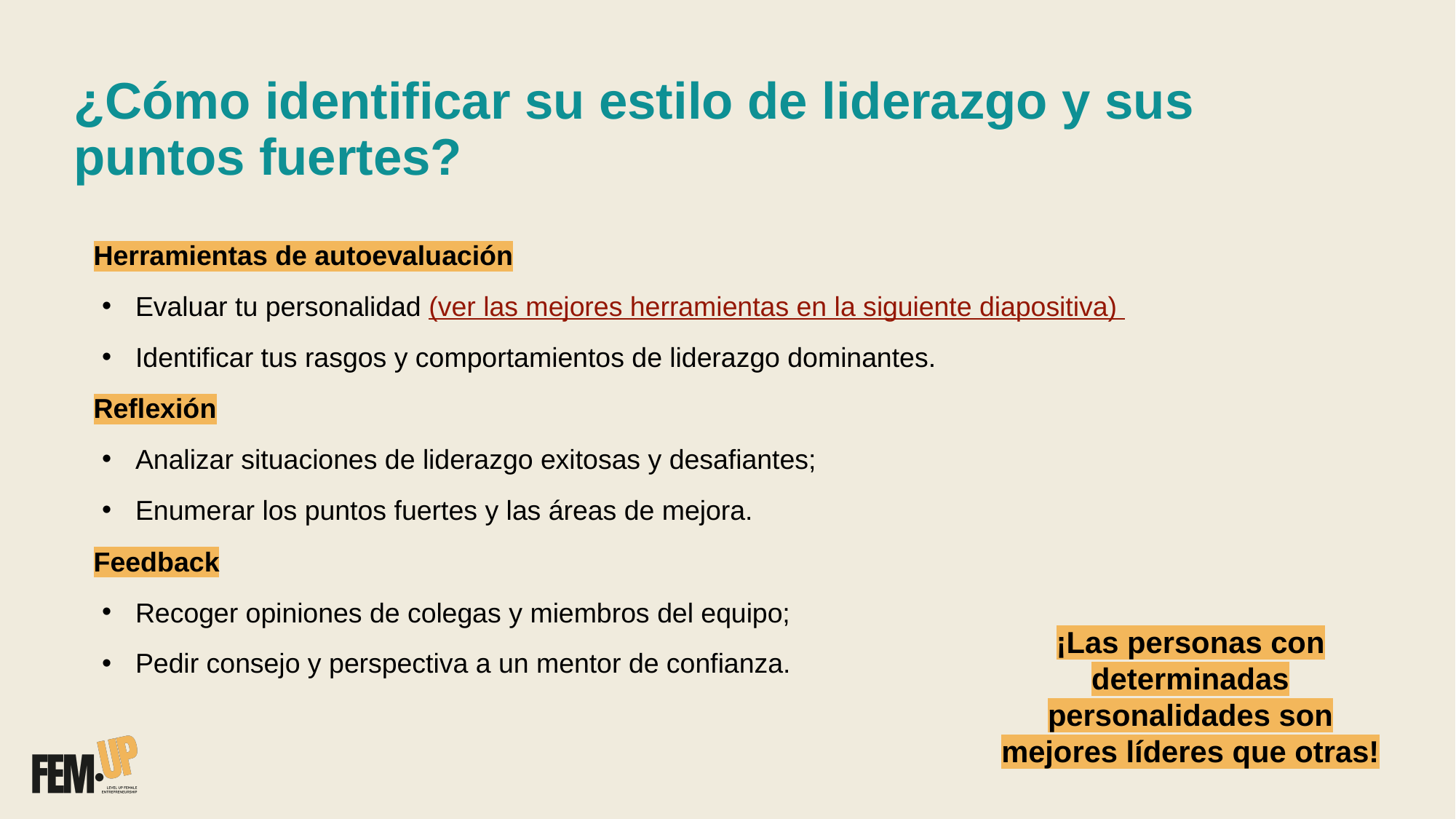

# ¿Cómo identificar su estilo de liderazgo y sus puntos fuertes?
Herramientas de autoevaluación
 Evaluar tu personalidad (ver las mejores herramientas en la siguiente diapositiva)
 Identificar tus rasgos y comportamientos de liderazgo dominantes.
Reflexión
 Analizar situaciones de liderazgo exitosas y desafiantes;
 Enumerar los puntos fuertes y las áreas de mejora.
Feedback
 Recoger opiniones de colegas y miembros del equipo;
 Pedir consejo y perspectiva a un mentor de confianza.
¡Las personas con determinadas personalidades son mejores líderes que otras!